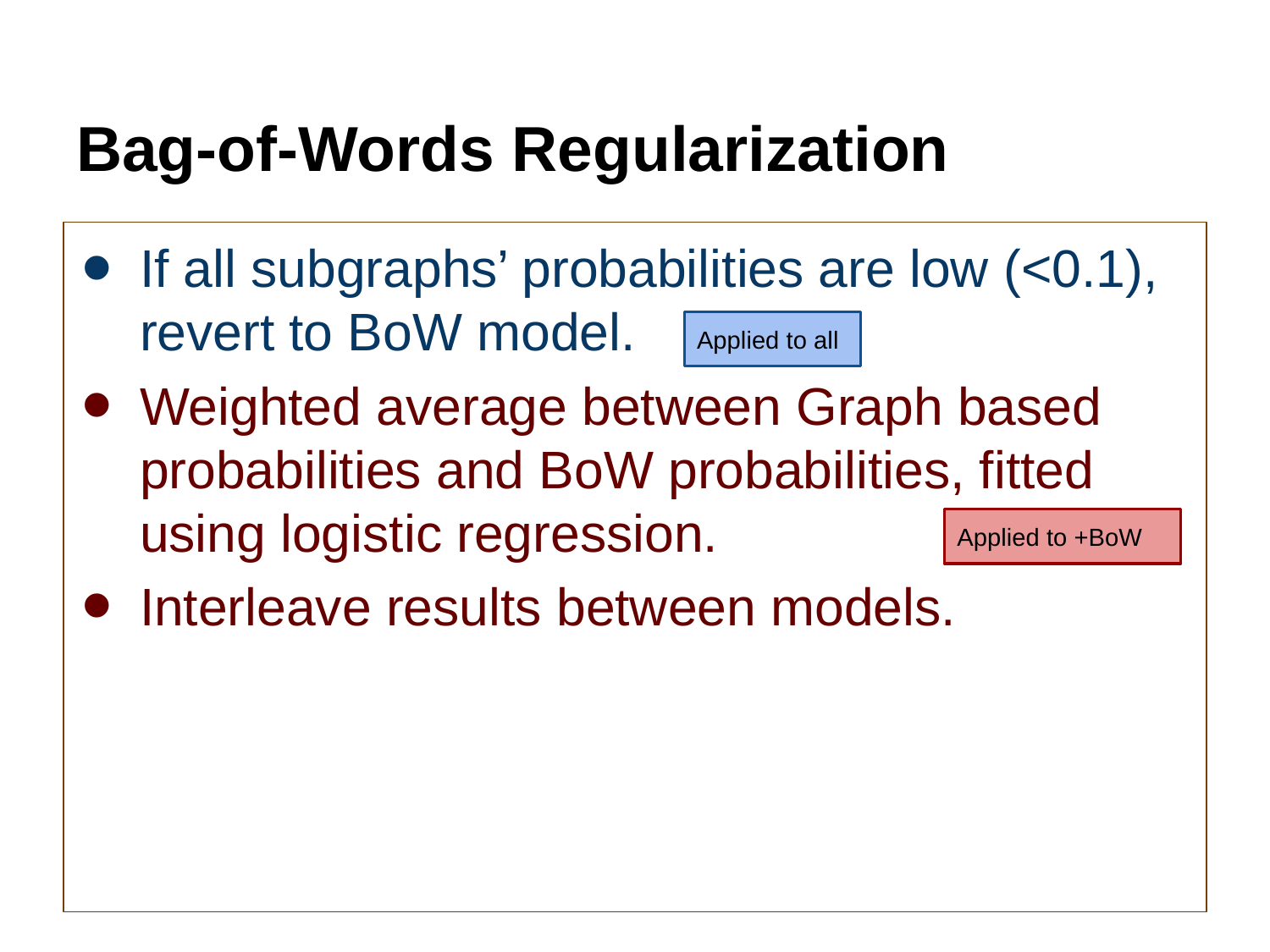

# Bag-of-Words Regularization
If all subgraphs’ probabilities are low (<0.1), revert to BoW model.
Weighted average between Graph based probabilities and BoW probabilities, fitted using logistic regression.
Interleave results between models.
Applied to all
Applied to +BoW